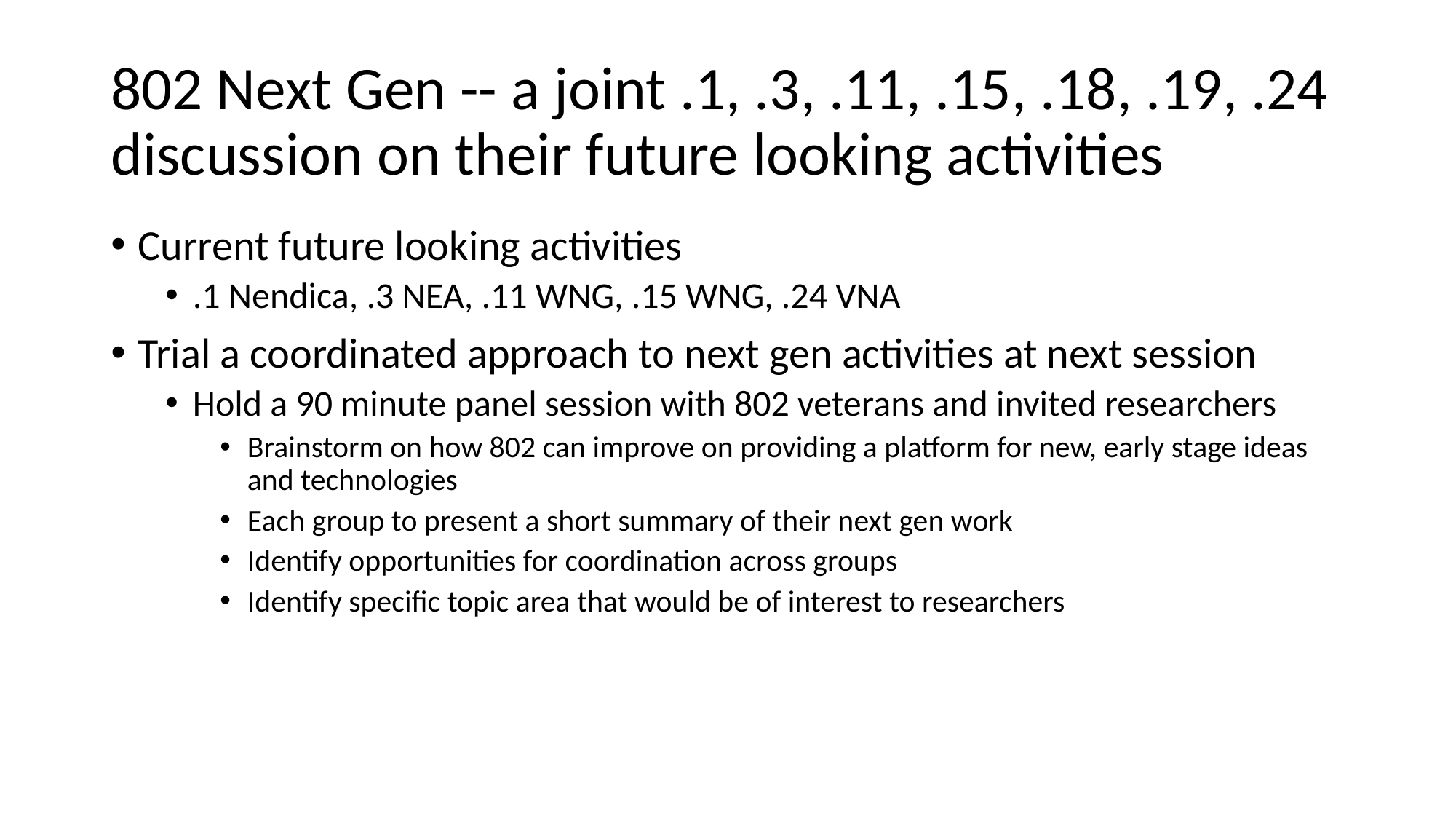

# 802 Next Gen -- a joint .1, .3, .11, .15, .18, .19, .24 discussion on their future looking activities
Current future looking activities
.1 Nendica, .3 NEA, .11 WNG, .15 WNG, .24 VNA
Trial a coordinated approach to next gen activities at next session
Hold a 90 minute panel session with 802 veterans and invited researchers
Brainstorm on how 802 can improve on providing a platform for new, early stage ideas and technologies
Each group to present a short summary of their next gen work
Identify opportunities for coordination across groups
Identify specific topic area that would be of interest to researchers